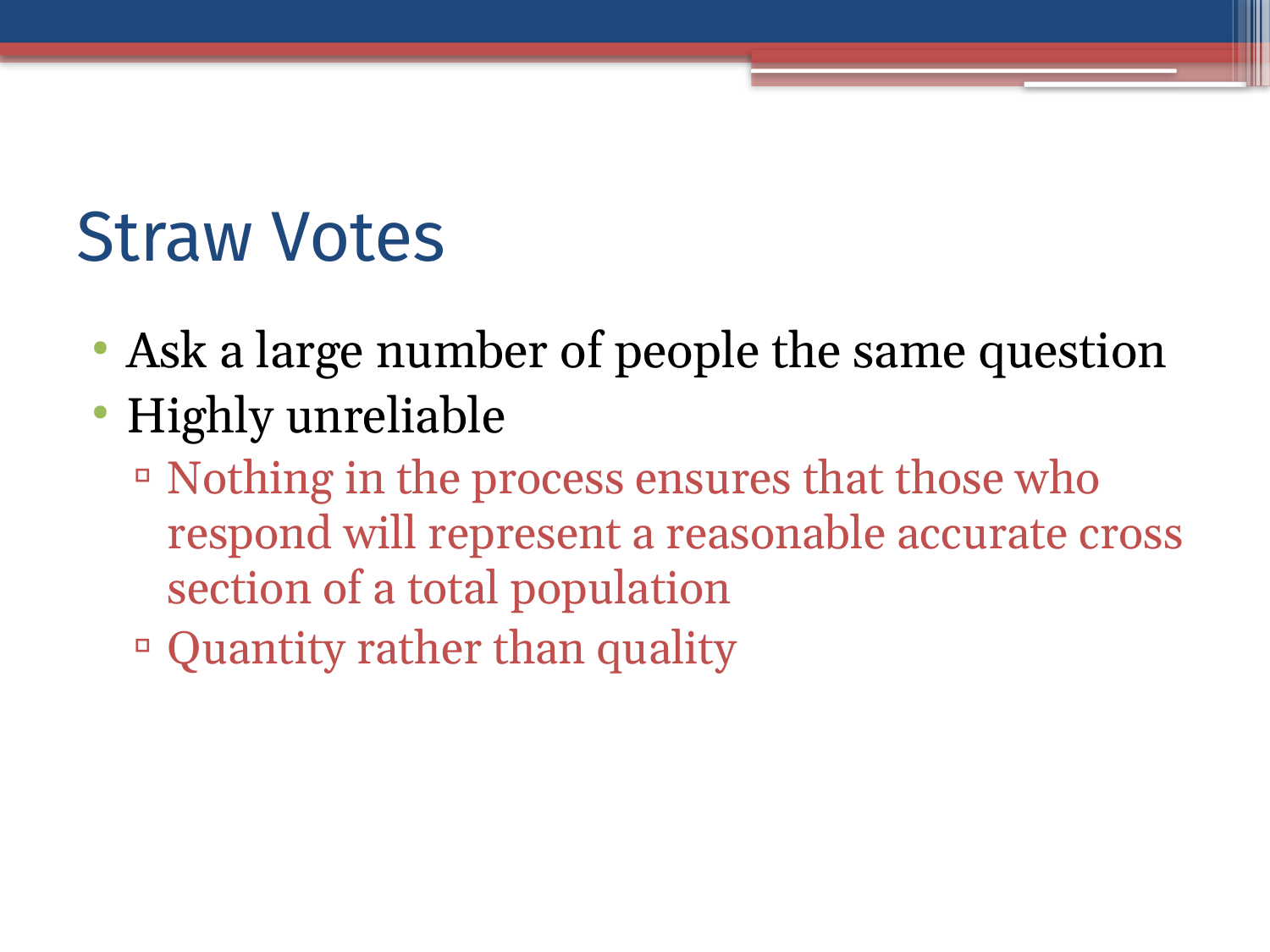

# Straw Votes
Ask a large number of people the same question
Highly unreliable
Nothing in the process ensures that those who respond will represent a reasonable accurate cross section of a total population
Quantity rather than quality